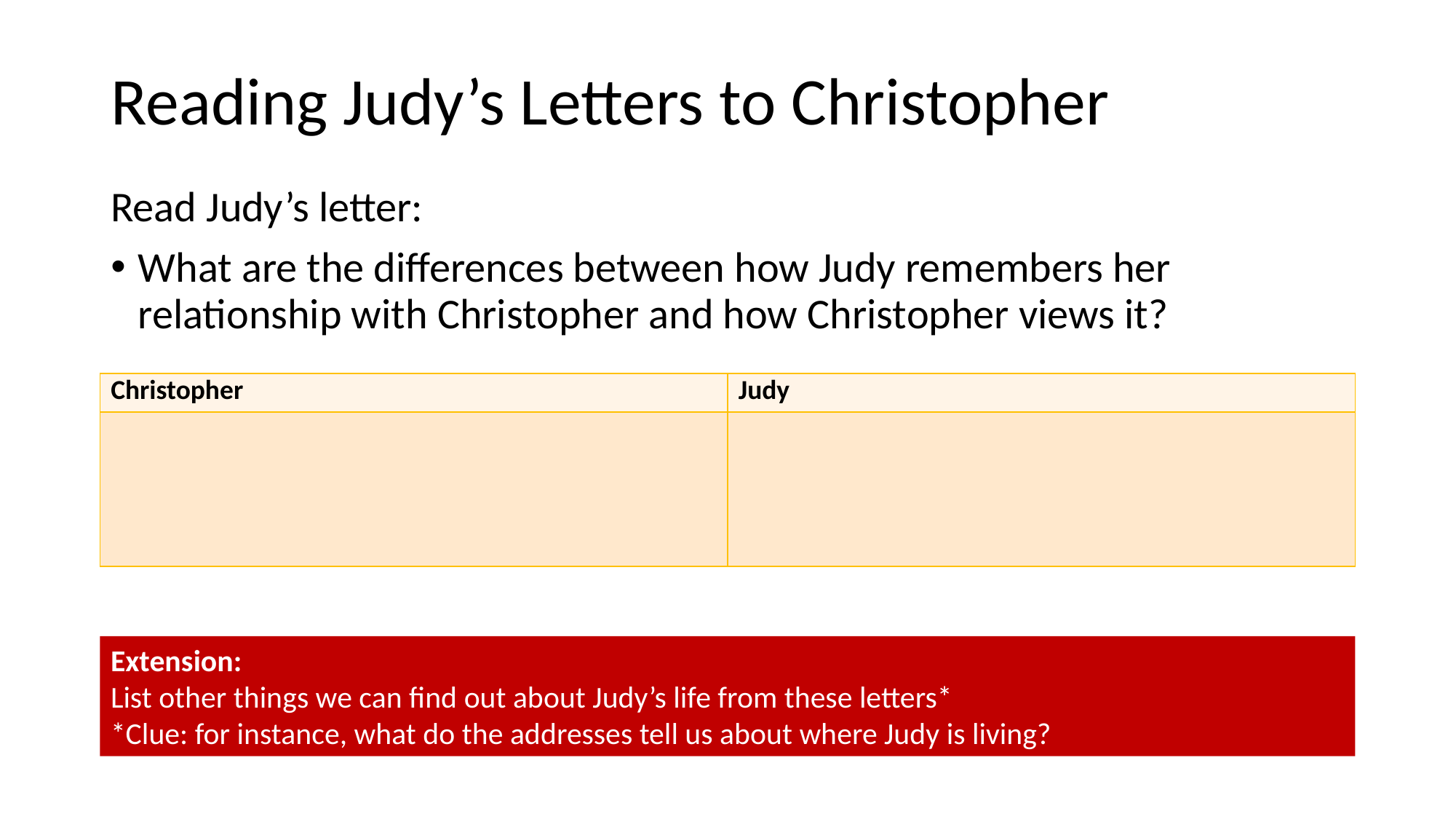

# Reading Judy’s Letters to Christopher
Read Judy’s letter:
What are the differences between how Judy remembers her relationship with Christopher and how Christopher views it?

| Christopher | Judy |
| --- | --- |
|  |  |
Extension:
List other things we can find out about Judy’s life from these letters*
*Clue: for instance, what do the addresses tell us about where Judy is living?